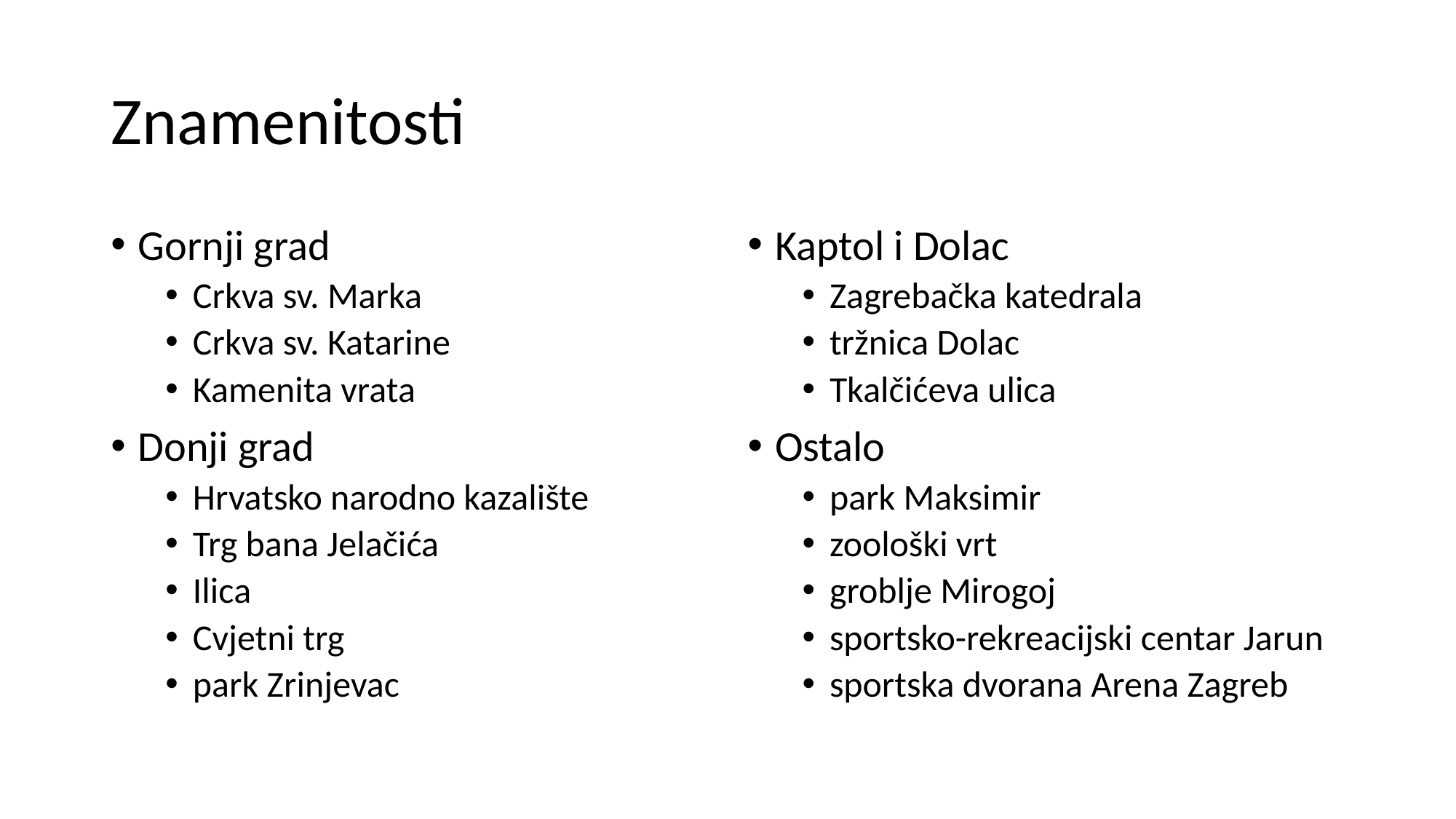

# Znamenitosti
Gornji grad
Crkva sv. Marka
Crkva sv. Katarine
Kamenita vrata
Donji grad
Hrvatsko narodno kazalište
Trg bana Jelačića
Ilica
Cvjetni trg
park Zrinjevac

Kaptol i Dolac
Zagrebačka katedrala
tržnica Dolac
Tkalčićeva ulica
Ostalo
park Maksimir
zoološki vrt
groblje Mirogoj
sportsko-rekreacijski centar Jarun
sportska dvorana Arena Zagreb